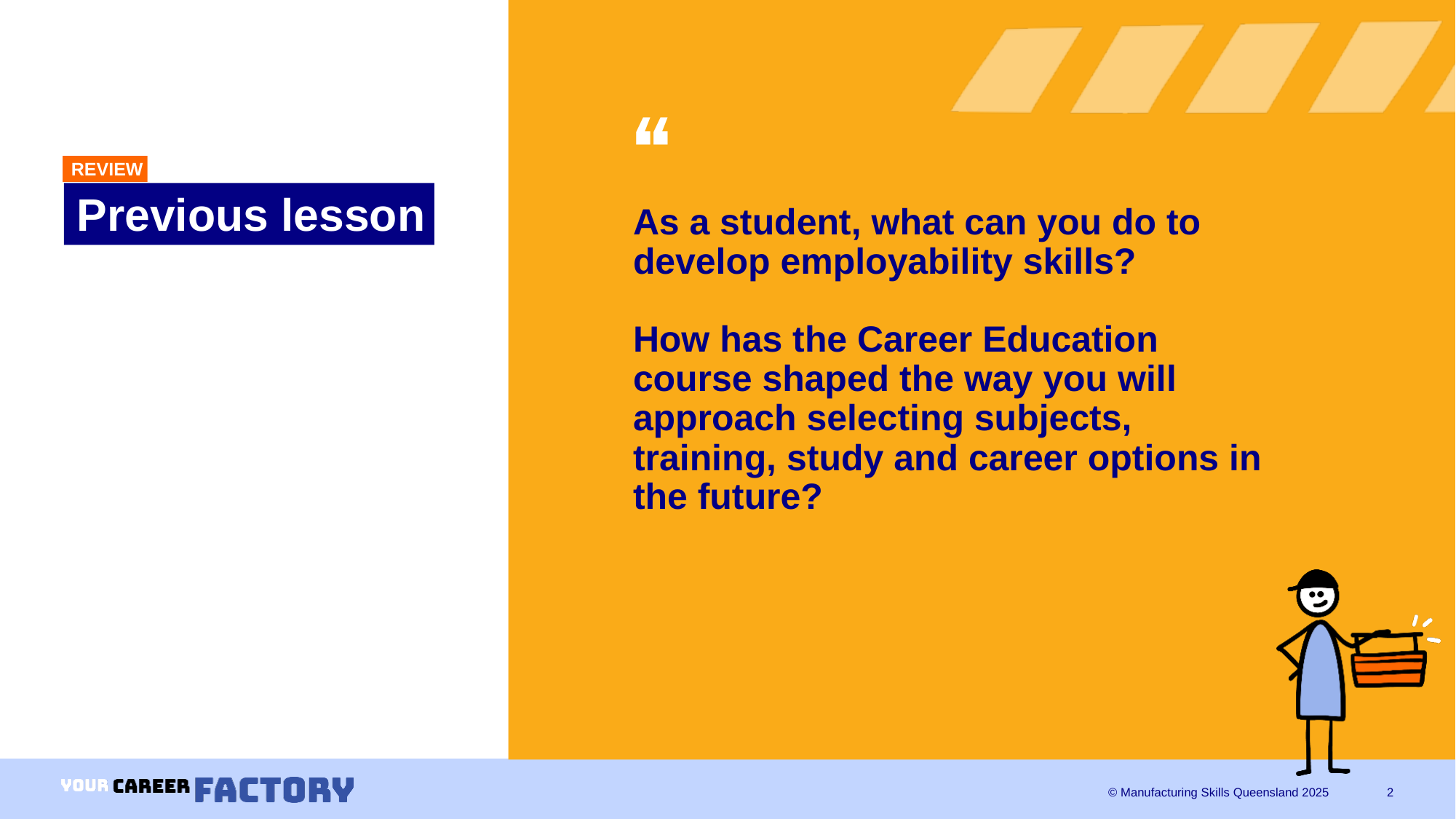

REVIEW
Previous lesson
# As a student, what can you do to develop employability skills? How has the Career Education course shaped the way you will approach selecting subjects, training, study and career options in the future?